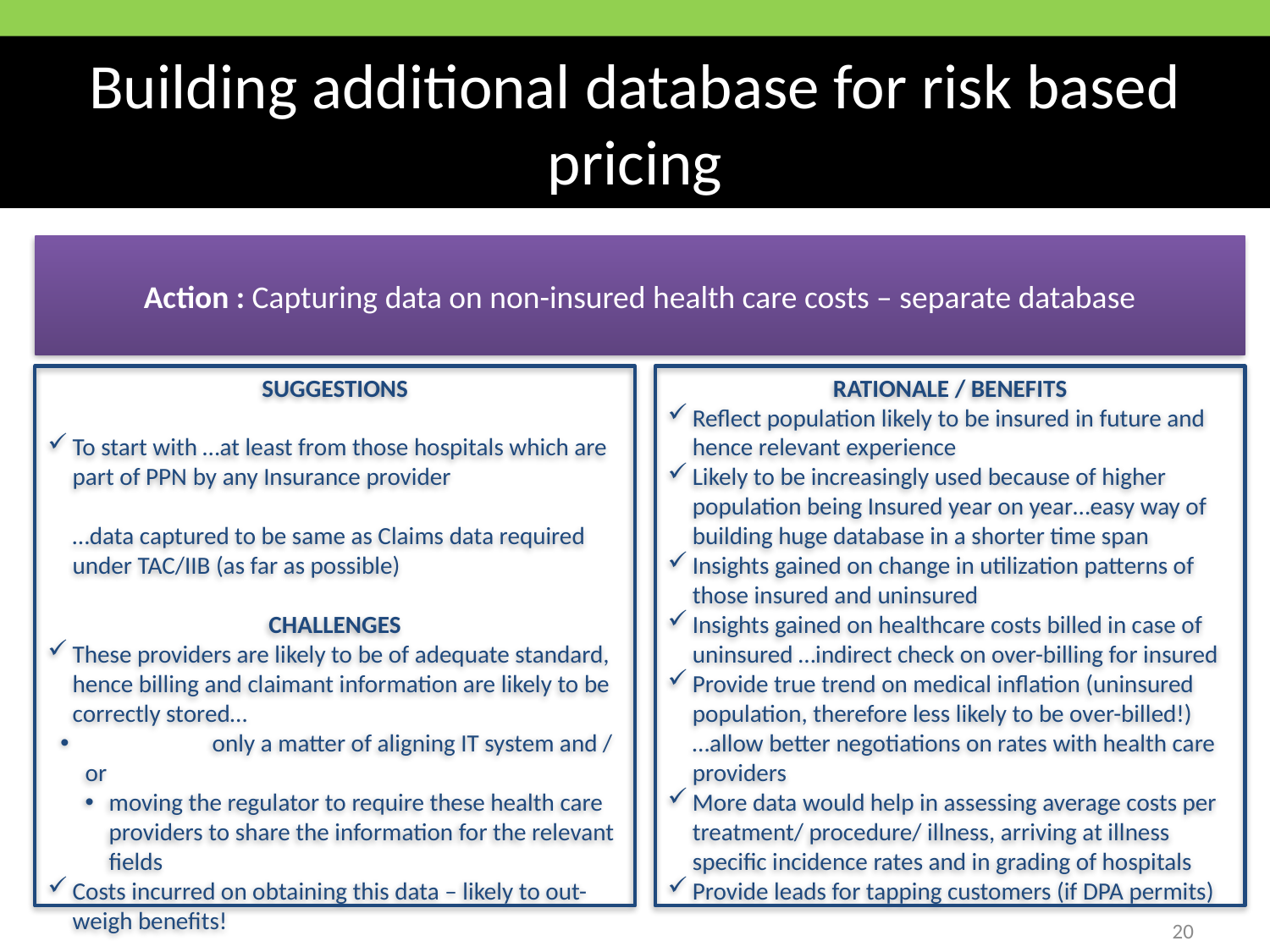

# Building additional database for risk based pricing
Action : Capturing data on non-insured health care costs – separate database
SUGGESTIONS

To start with …at least from those hospitals which are part of PPN by any Insurance provider

	…data captured to be same as Claims data required under TAC/IIB (as far as possible)

CHALLENGES
These providers are likely to be of adequate standard, hence billing and claimant information are likely to be correctly stored…
	only a matter of aligning IT system and / or
moving the regulator to require these health care providers to share the information for the relevant fields
Costs incurred on obtaining this data – likely to out-weigh benefits!

RATIONALE / BENEFITS
Reflect population likely to be insured in future and hence relevant experience
Likely to be increasingly used because of higher population being Insured year on year…easy way of building huge database in a shorter time span
Insights gained on change in utilization patterns of those insured and uninsured
Insights gained on healthcare costs billed in case of uninsured …indirect check on over-billing for insured
Provide true trend on medical inflation (uninsured population, therefore less likely to be over-billed!)
	…allow better negotiations on rates with health care providers
More data would help in assessing average costs per treatment/ procedure/ illness, arriving at illness specific incidence rates and in grading of hospitals
Provide leads for tapping customers (if DPA permits)
20